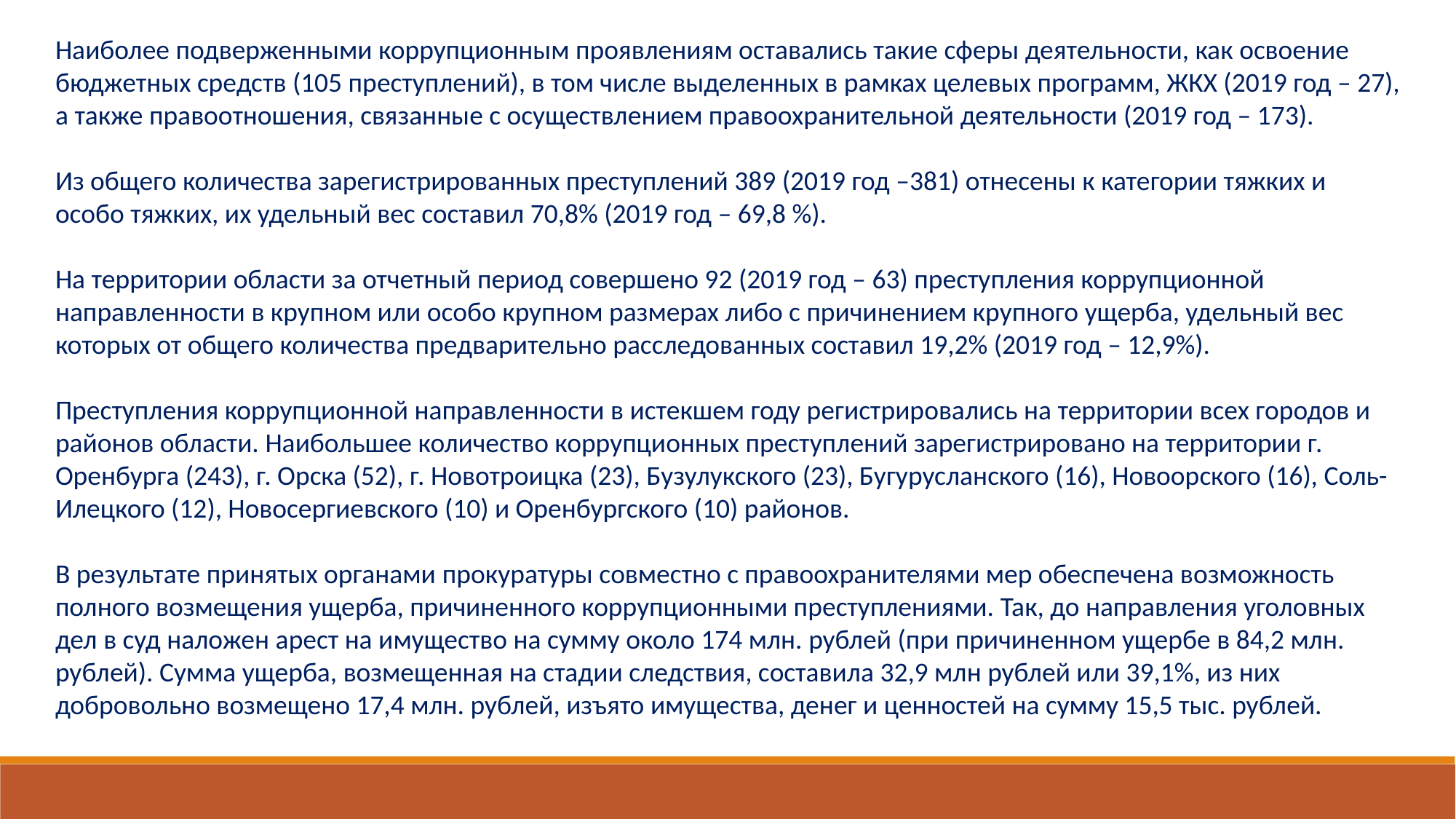

Наиболее подверженными коррупционным проявлениям оставались такие сферы деятельности, как освоение бюджетных средств (105 преступлений), в том числе выделенных в рамках целевых программ, ЖКХ (2019 год – 27), а также правоотношения, связанные с осуществлением правоохранительной деятельности (2019 год – 173).

Из общего количества зарегистрированных преступлений 389 (2019 год –381) отнесены к категории тяжких и особо тяжких, их удельный вес составил 70,8% (2019 год – 69,8 %).

На территории области за отчетный период совершено 92 (2019 год – 63) преступления коррупционной направленности в крупном или особо крупном размерах либо с причинением крупного ущерба, удельный вес которых от общего количества предварительно расследованных составил 19,2% (2019 год – 12,9%).

Преступления коррупционной направленности в истекшем году регистрировались на территории всех городов и районов области. Наибольшее количество коррупционных преступлений зарегистрировано на территории г. Оренбурга (243), г. Орска (52), г. Новотроицка (23), Бузулукского (23), Бугурусланского (16), Новоорского (16), Соль-Илецкого (12), Новосергиевского (10) и Оренбургского (10) районов.

В результате принятых органами прокуратуры совместно с правоохранителями мер обеспечена возможность полного возмещения ущерба, причиненного коррупционными преступлениями. Так, до направления уголовных дел в суд наложен арест на имущество на сумму около 174 млн. рублей (при причиненном ущербе в 84,2 млн. рублей). Сумма ущерба, возмещенная на стадии следствия, составила 32,9 млн рублей или 39,1%, из них добровольно возмещено 17,4 млн. рублей, изъято имущества, денег и ценностей на сумму 15,5 тыс. рублей.